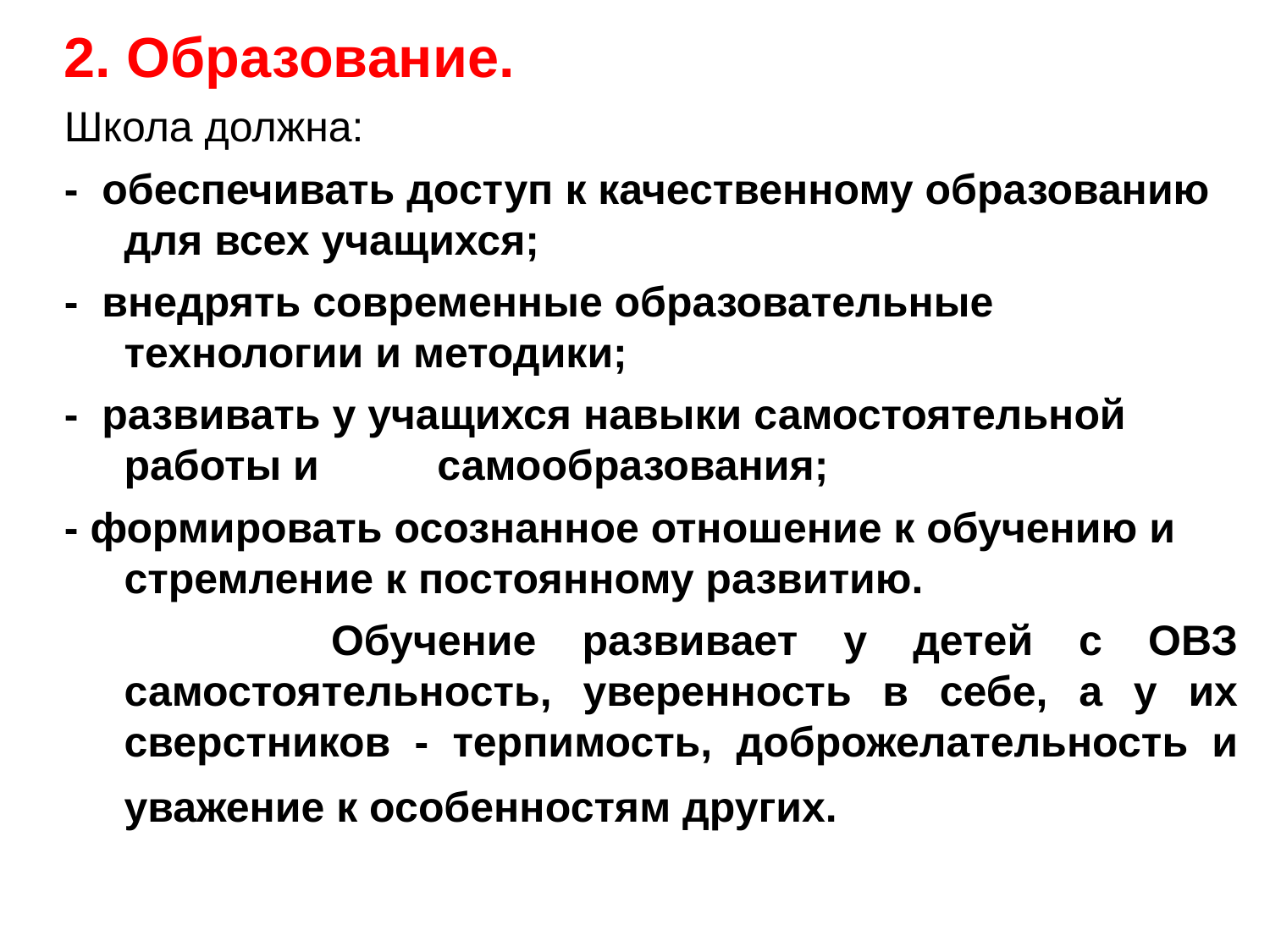

2. Образование.
Школа должна:
-  обеспечивать доступ к качественному образованию для всех учащихся;
-  внедрять современные образовательные технологии и методики;
-  развивать у учащихся навыки самостоятельной работы и          самообразования;
- формировать осознанное отношение к обучению и стремление к постоянному развитию.
 		 Обучение развивает у детей с ОВЗ самостоятельность, уверенность в себе, а у их сверстников - терпимость, доброжелательность и уважение к особенностям других.